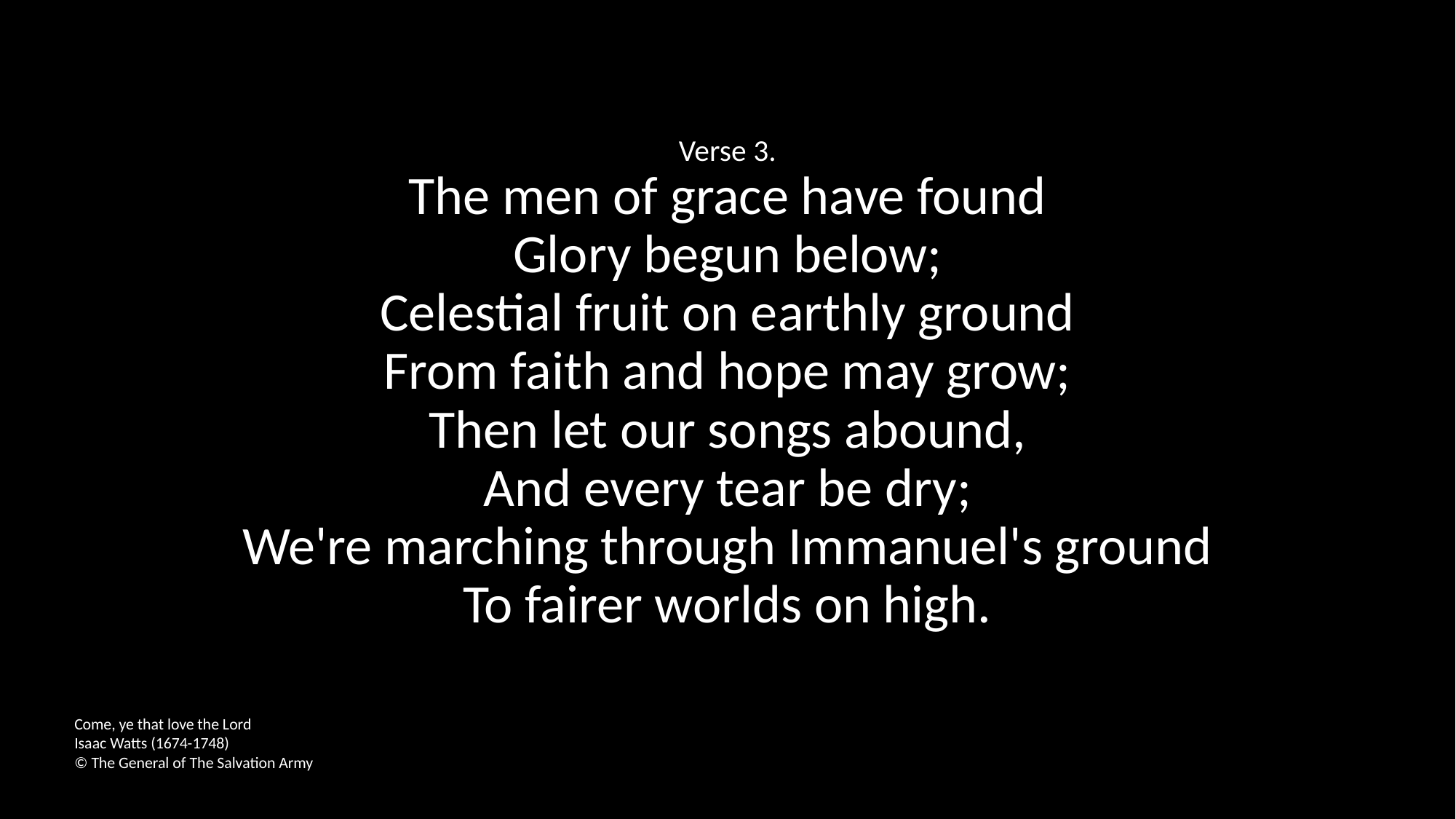

Verse 3.
The men of grace have found
Glory begun below;
Celestial fruit on earthly ground
From faith and hope may grow;
Then let our songs abound,
And every tear be dry;
We're marching through Immanuel's ground
To fairer worlds on high.
Come, ye that love the Lord
Isaac Watts (1674-1748)
© The General of The Salvation Army